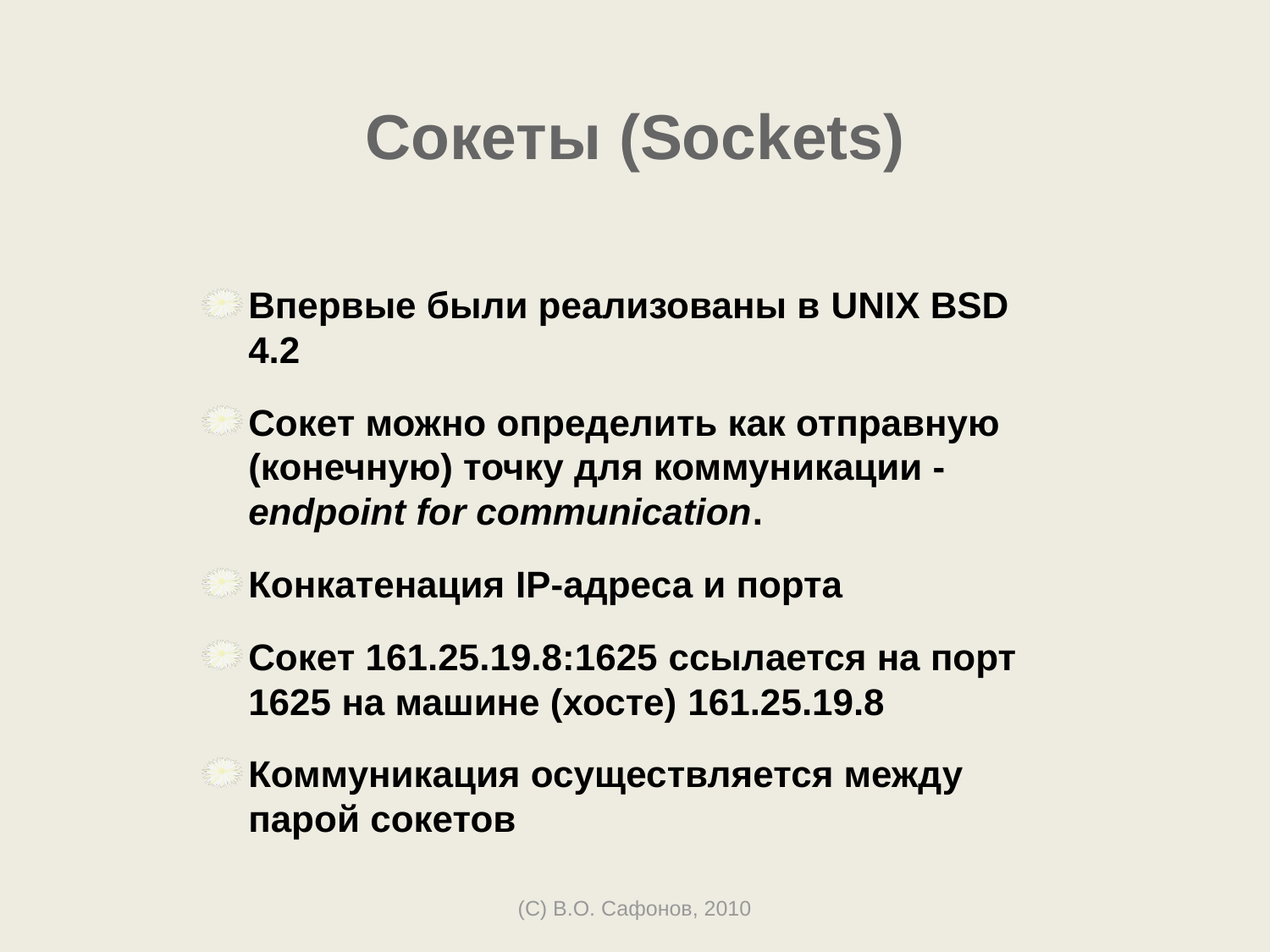

# Сокеты (Sockets)
Впервые были реализованы в UNIX BSD 4.2
Сокет можно определить как отправную (конечную) точку для коммуникации - endpoint for communication.
Конкатенация IP-адреса и порта
Сокет 161.25.19.8:1625 ссылается на порт 1625 на машине (хосте) 161.25.19.8
Коммуникация осуществляется между парой сокетов

(C) В.О. Сафонов, 2010